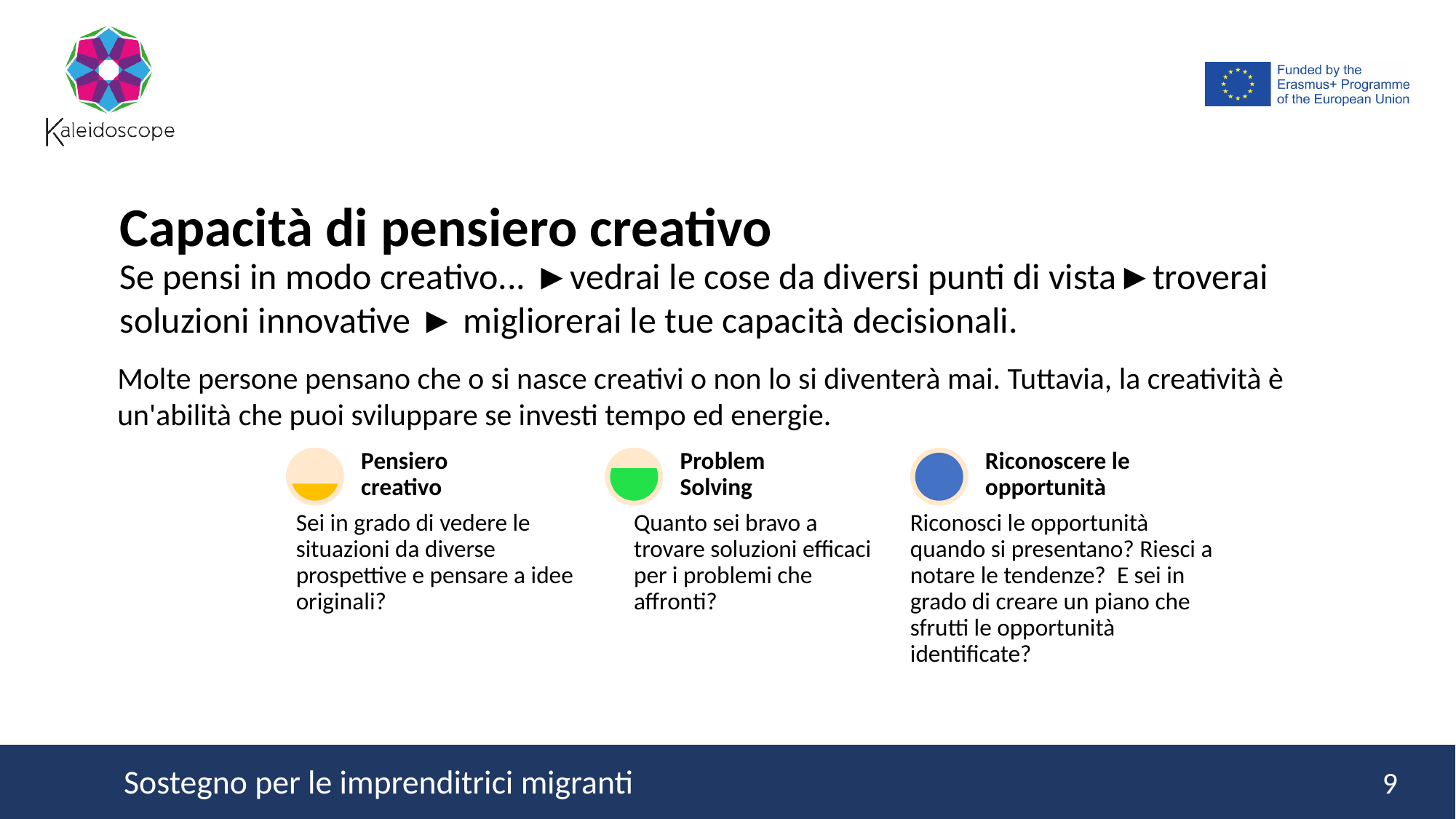

Capacità di pensiero creativo
Se pensi in modo creativo... ►vedrai le cose da diversi punti di vista►troverai soluzioni innovative ► migliorerai le tue capacità decisionali.
Molte persone pensano che o si nasce creativi o non lo si diventerà mai. Tuttavia, la creatività è un'abilità che puoi sviluppare se investi tempo ed energie.
Sei in grado di vedere le situazioni da diverse prospettive e pensare a idee originali?
Pensiero creativo
Quanto sei bravo a trovare soluzioni efficaci  per i problemi che affronti?
Problem Solving
Riconosci le opportunità quando si presentano? Riesci a notare le tendenze?  E sei in grado di creare un piano che sfrutti le opportunità identificate?
Riconoscere le opportunità
9